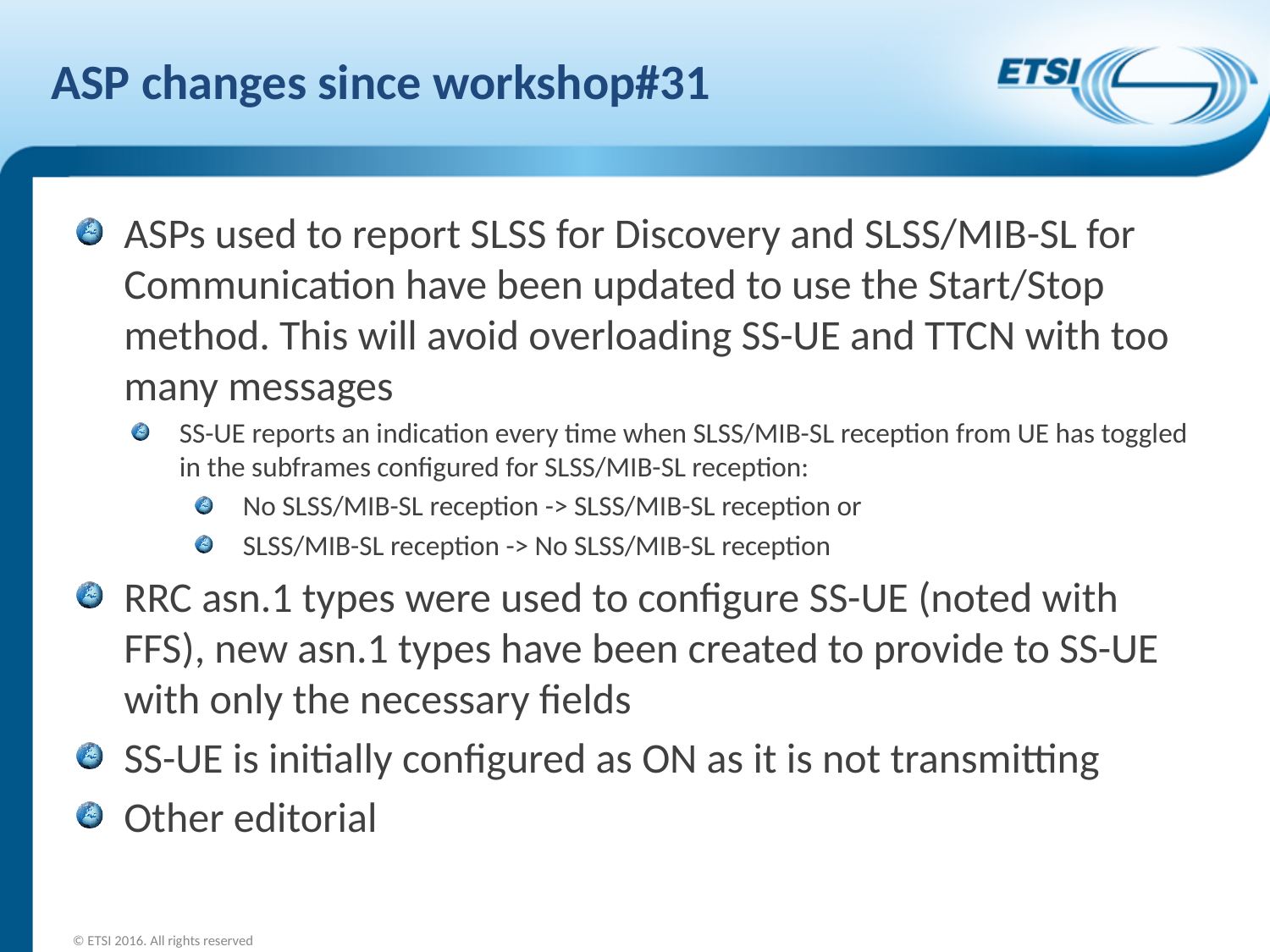

# ASP changes since workshop#31
ASPs used to report SLSS for Discovery and SLSS/MIB-SL for Communication have been updated to use the Start/Stop method. This will avoid overloading SS-UE and TTCN with too many messages
SS-UE reports an indication every time when SLSS/MIB-SL reception from UE has toggled in the subframes configured for SLSS/MIB-SL reception:
No SLSS/MIB-SL reception -> SLSS/MIB-SL reception or
SLSS/MIB-SL reception -> No SLSS/MIB-SL reception
RRC asn.1 types were used to configure SS-UE (noted with FFS), new asn.1 types have been created to provide to SS-UE with only the necessary fields
SS-UE is initially configured as ON as it is not transmitting
Other editorial

© ETSI 2016. All rights reserved